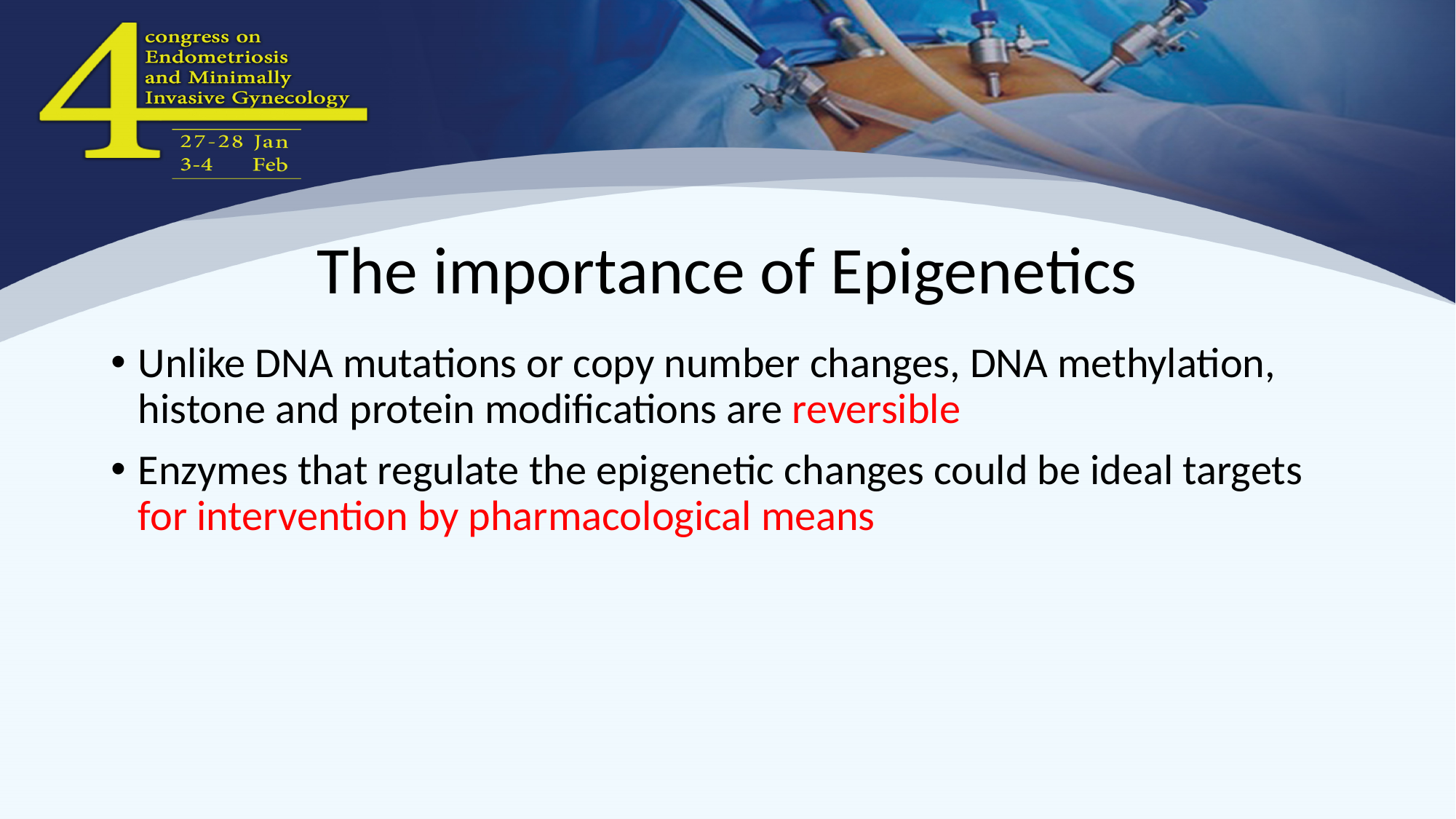

# The importance of Epigenetics
Unlike DNA mutations or copy number changes, DNA methylation, histone and protein modifications are reversible
Enzymes that regulate the epigenetic changes could be ideal targets for intervention by pharmacological means